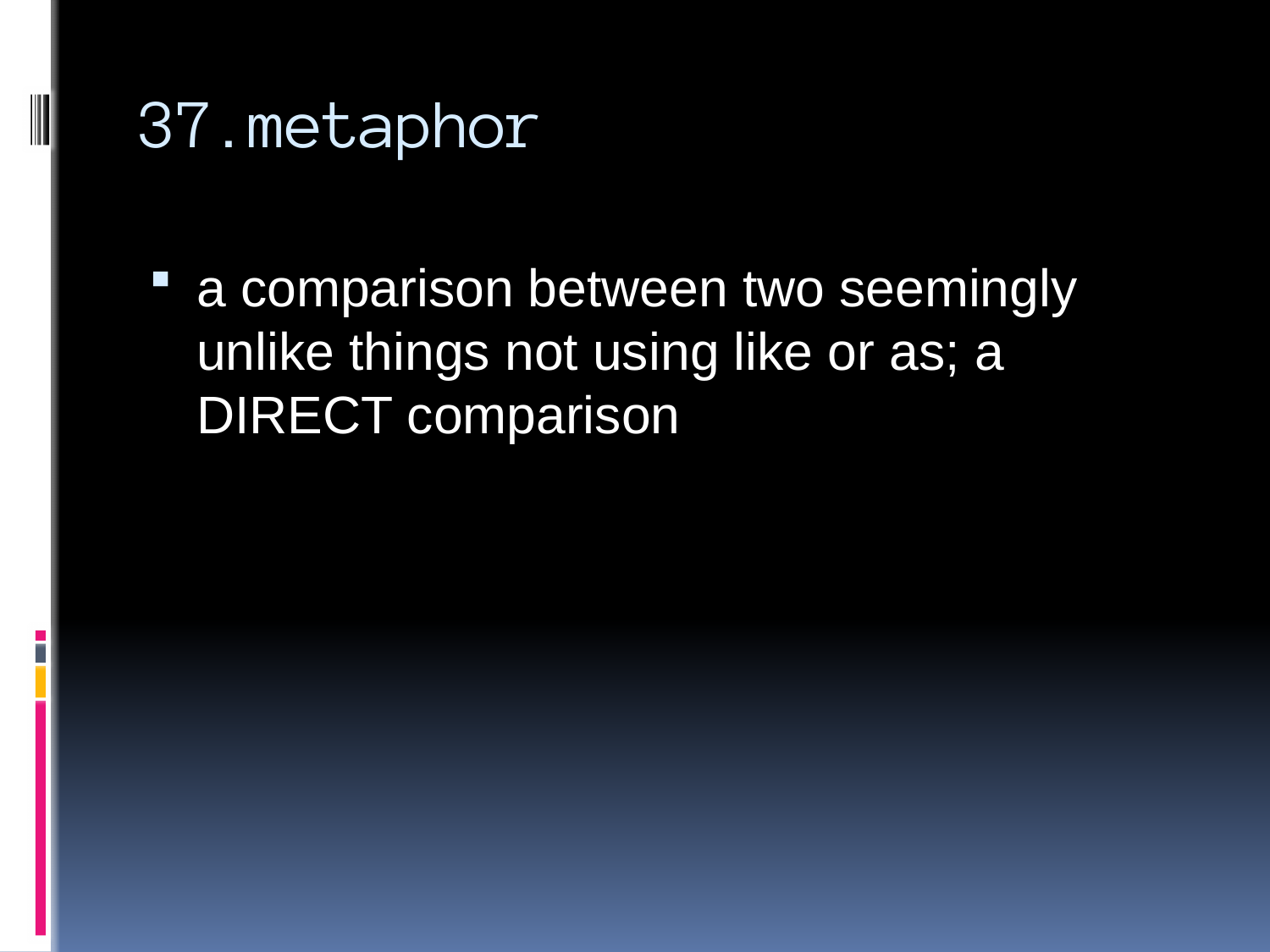

# 37.metaphor
a comparison between two seemingly unlike things not using like or as; a DIRECT comparison